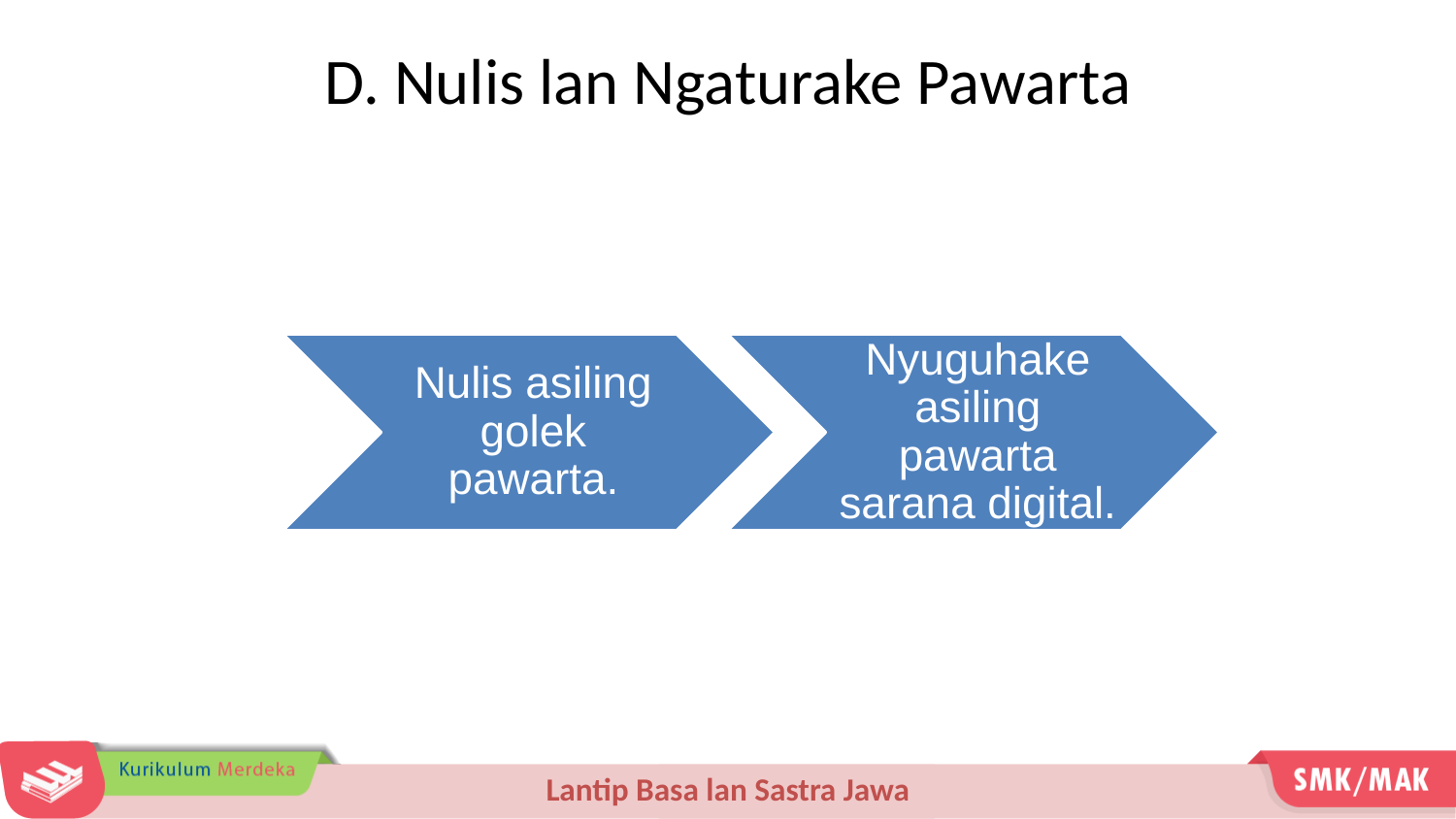

# D. Nulis lan Ngaturake Pawarta
Nulis asiling golek pawarta.
Nyuguhake asiling pawarta sarana digital.